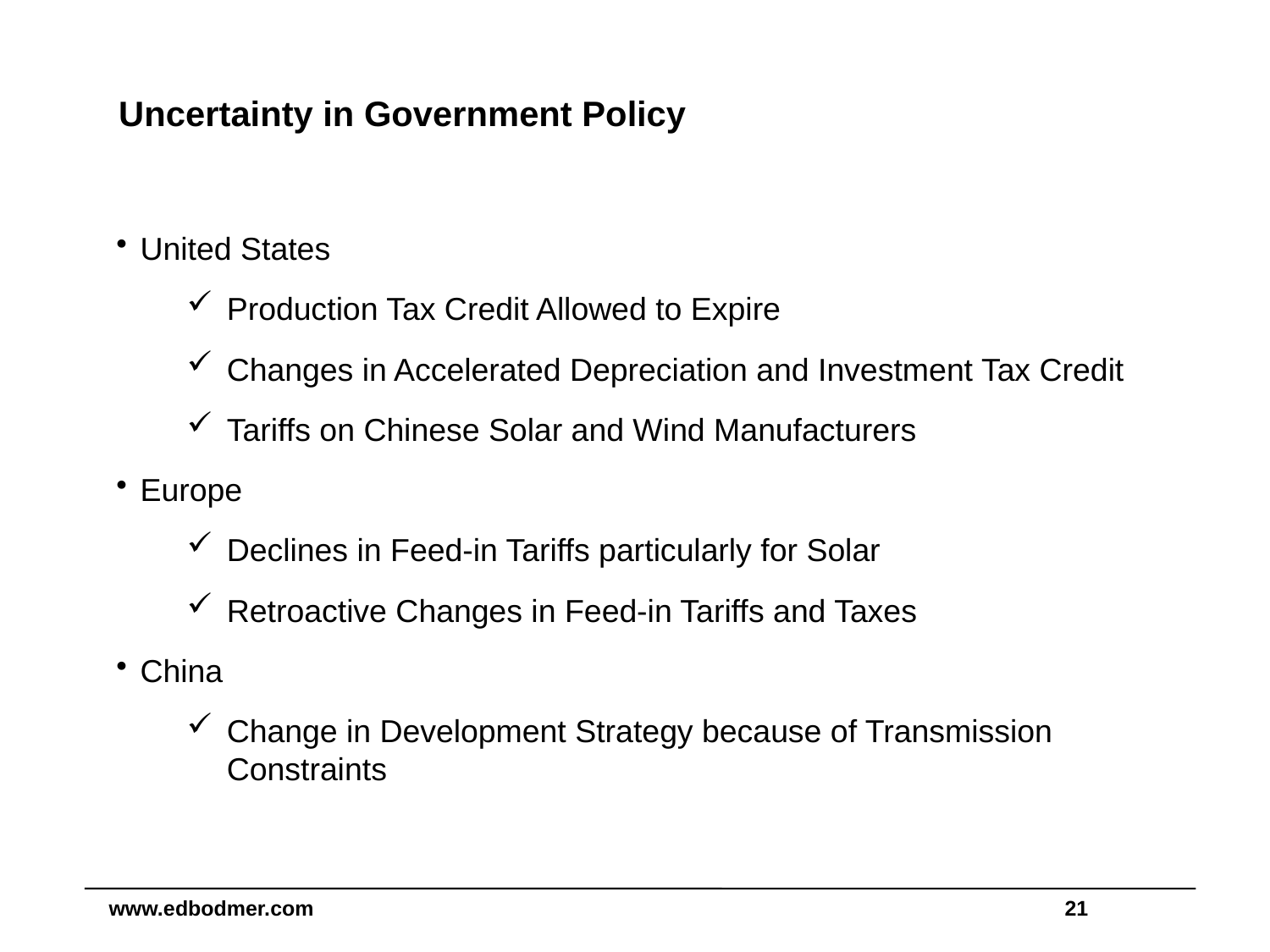

# Uncertainty in Government Policy
United States
Production Tax Credit Allowed to Expire
Changes in Accelerated Depreciation and Investment Tax Credit
Tariffs on Chinese Solar and Wind Manufacturers
Europe
Declines in Feed-in Tariffs particularly for Solar
Retroactive Changes in Feed-in Tariffs and Taxes
China
Change in Development Strategy because of Transmission Constraints